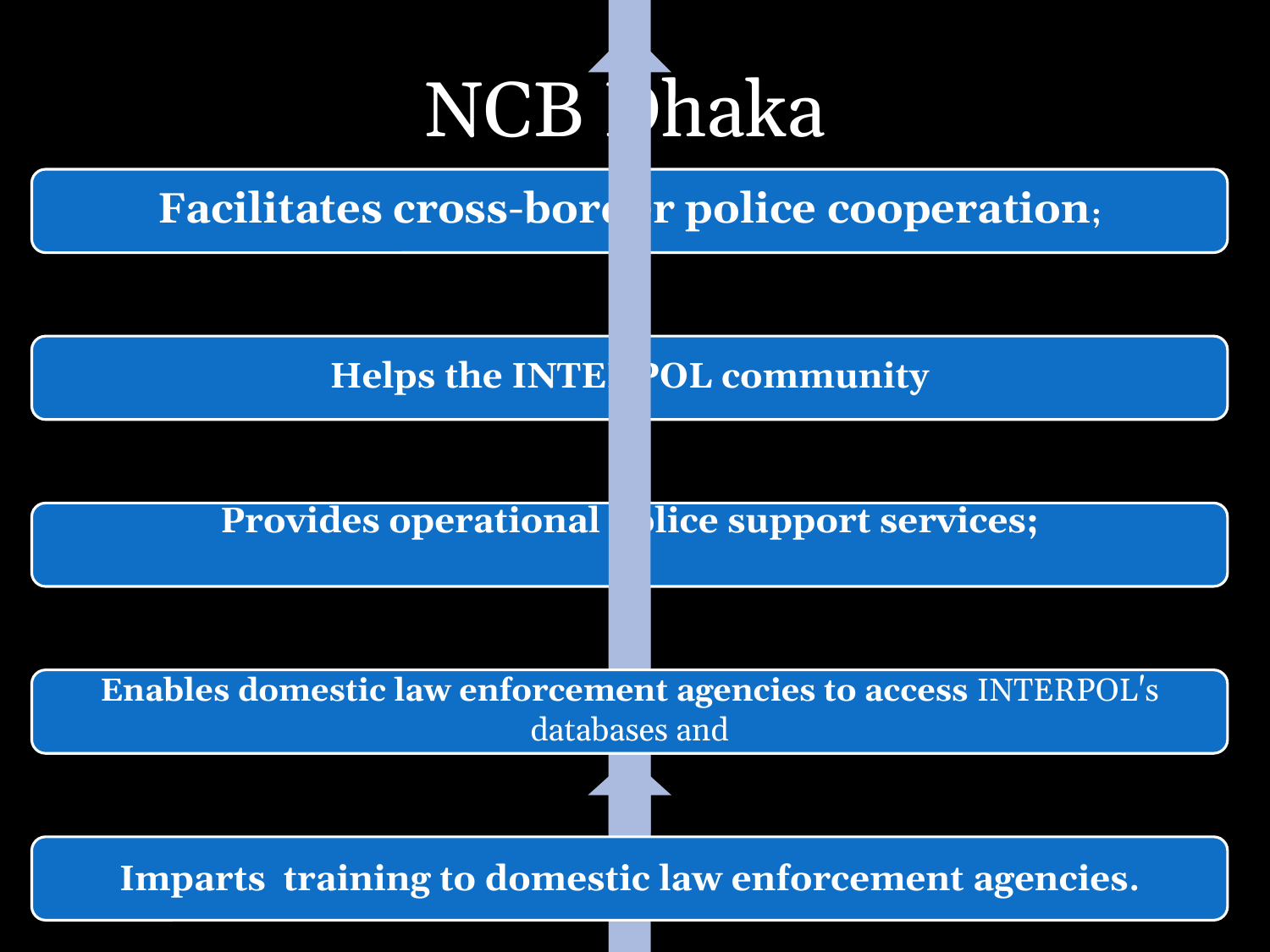

# NCB Dhaka
Facilitates cross-border police cooperation;
Helps the INTERPOL community
Enables domestic law enforcement agencies to access INTERPOL's databases and
Provides operational police support services;
Imparts  training to domestic law enforcement agencies.